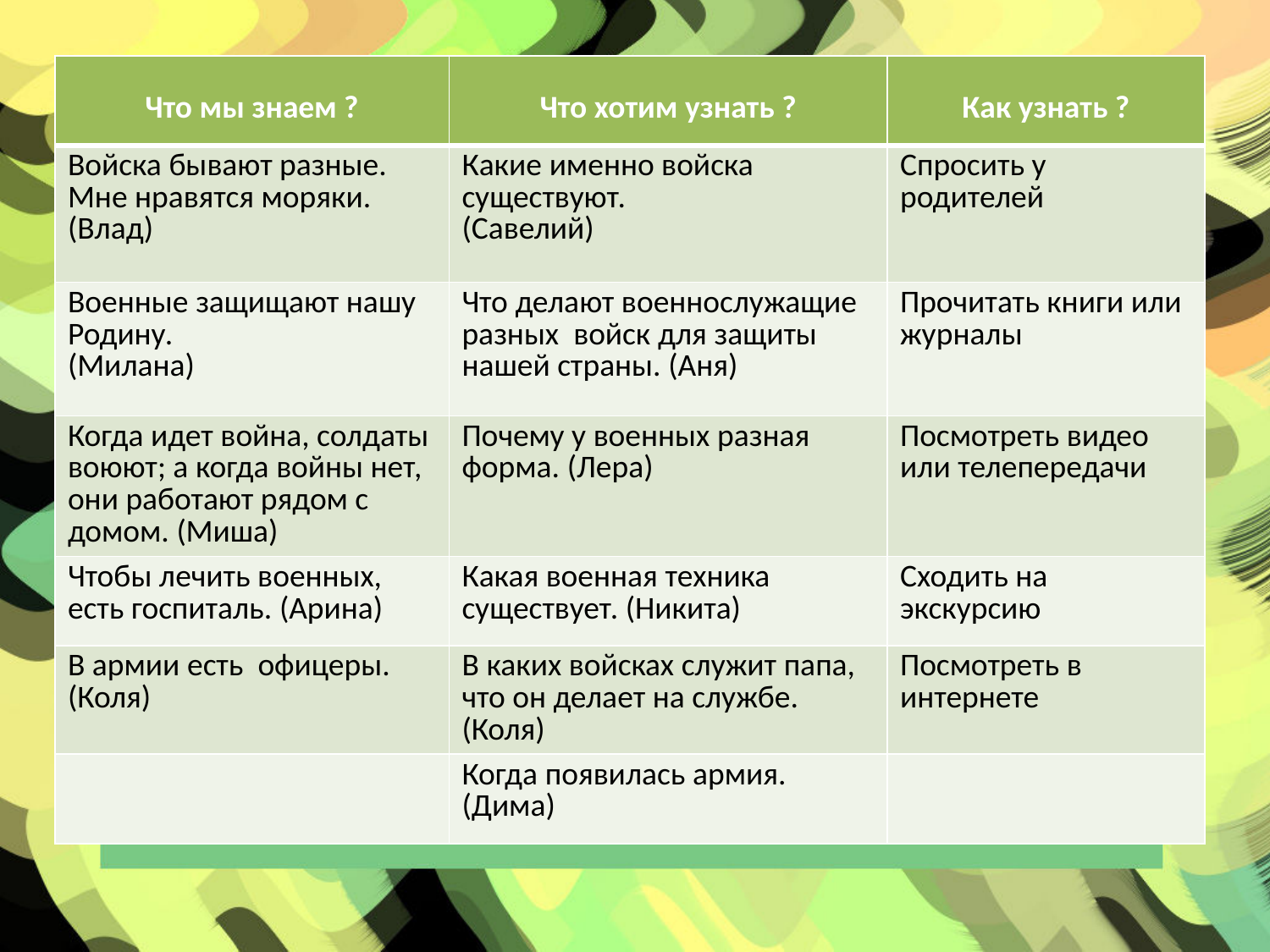

| Что мы знаем ? | Что хотим узнать ? | Как узнать ? |
| --- | --- | --- |
| Войска бывают разные. Мне нравятся моряки. (Влад) | Какие именно войска существуют. (Савелий) | Спросить у родителей |
| Военные защищают нашу Родину. (Милана) | Что делают военнослужащие разных войск для защиты нашей страны. (Аня) | Прочитать книги или журналы |
| Когда идет война, солдаты воюют; а когда войны нет, они работают рядом с домом. (Миша) | Почему у военных разная форма. (Лера) | Посмотреть видео или телепередачи |
| Чтобы лечить военных, есть госпиталь. (Арина) | Какая военная техника существует. (Никита) | Сходить на экскурсию |
| В армии есть офицеры. (Коля) | В каких войсках служит папа, что он делает на службе. (Коля) | Посмотреть в интернете |
|  | Когда появилась армия. (Дима) |  |